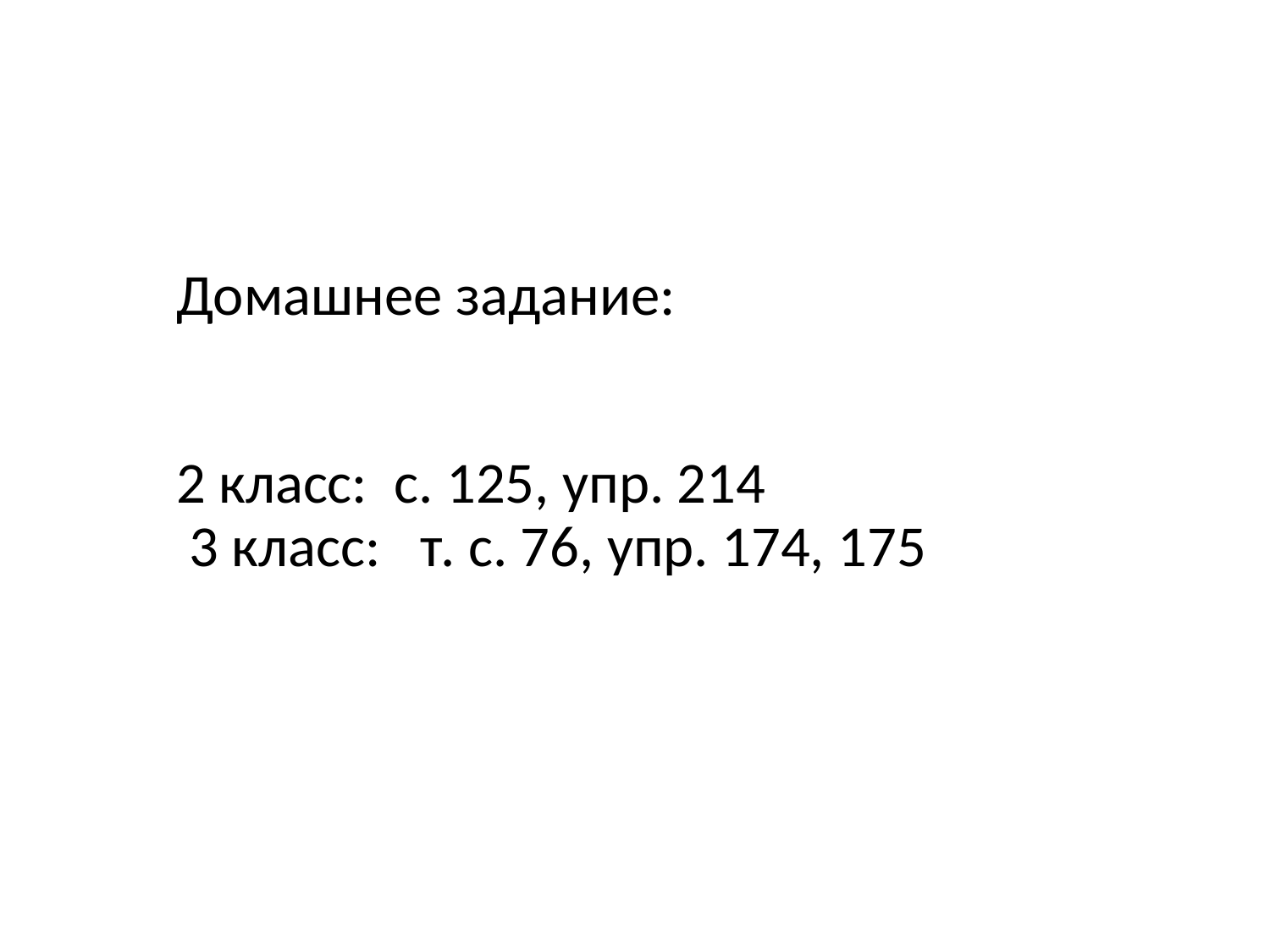

# Домашнее задание:   2 класс:  с. 125, упр. 214 3 класс:   т. с. 76, упр. 174, 175